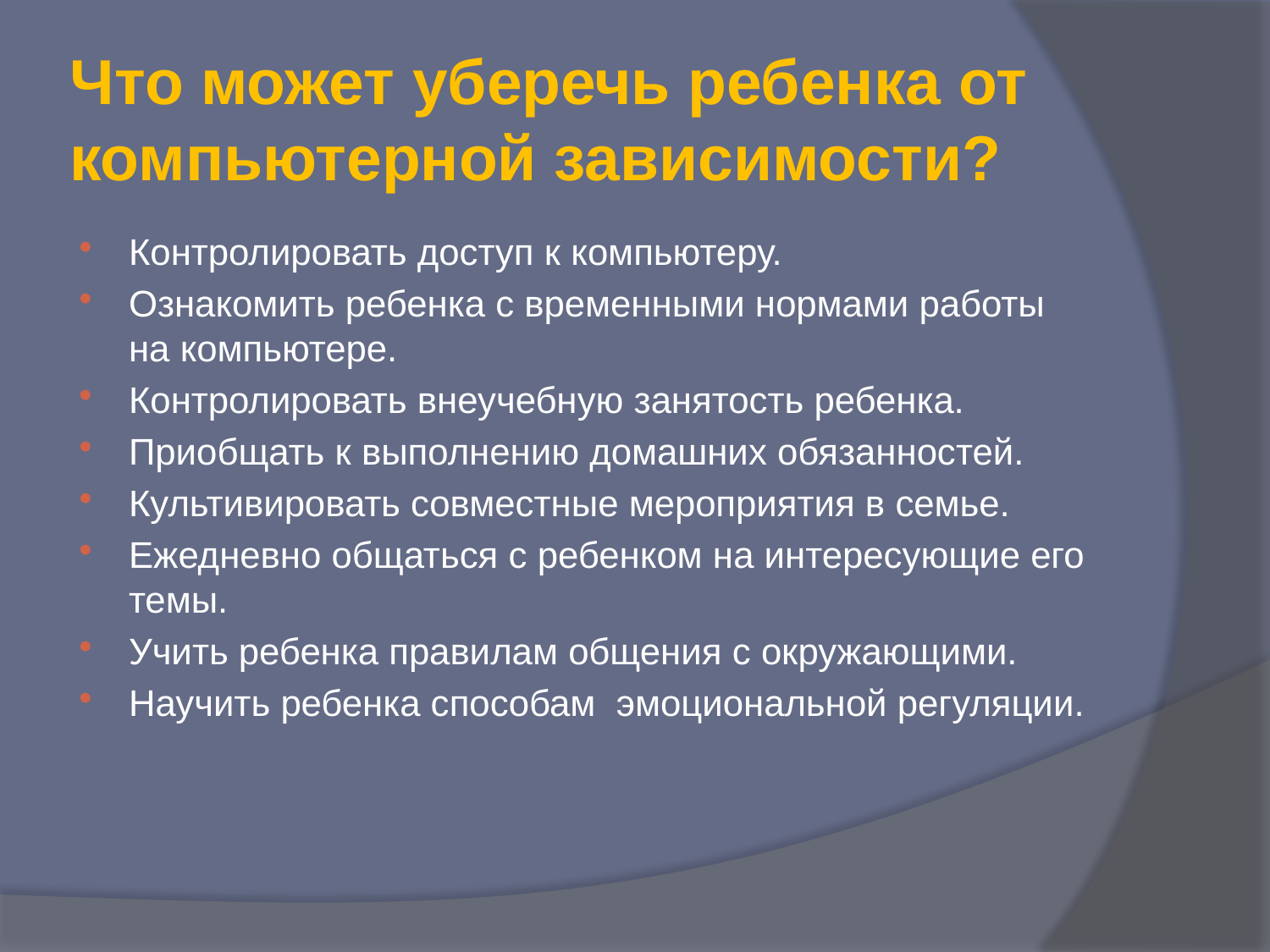

# Что может уберечь ребенка от компьютерной зависимости?
Контролировать доступ к компьютеру.
Ознакомить ребенка с временными нормами работы на компьютере.
Контролировать внеучебную занятость ребенка.
Приобщать к выполнению домашних обязанностей.
Культивировать совместные мероприятия в семье.
Ежедневно общаться с ребенком на интересующие его темы.
Учить ребенка правилам общения с окружающими.
Научить ребенка способам  эмоциональной регуляции.